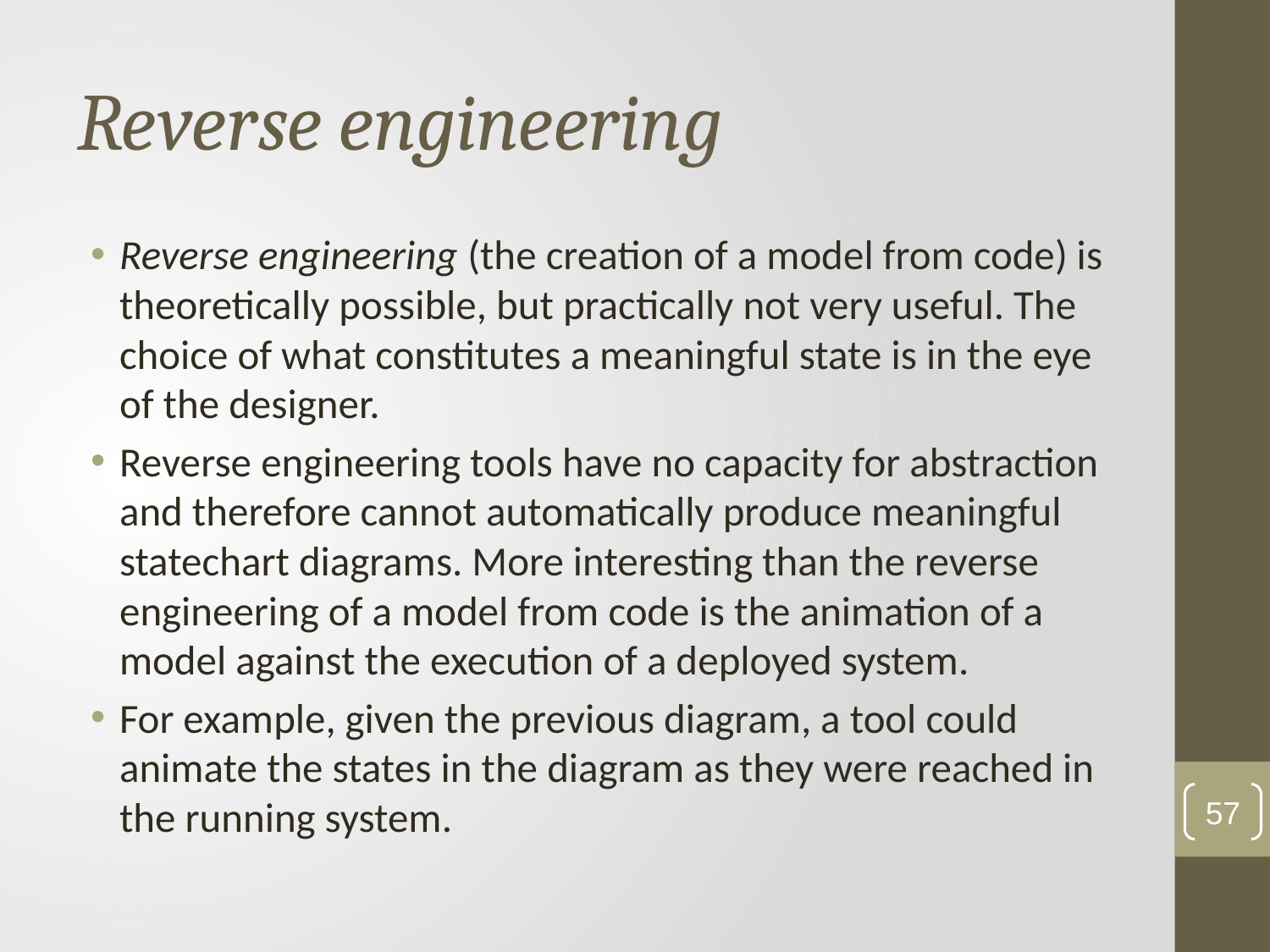

# Reverse engineering
Reverse engineering (the creation of a model from code) is theoretically possible, but practically not very useful. The choice of what constitutes a meaningful state is in the eye of the designer.
Reverse engineering tools have no capacity for abstraction and therefore cannot automatically produce meaningful statechart diagrams. More interesting than the reverse engineering of a model from code is the animation of a model against the execution of a deployed system.
For example, given the previous diagram, a tool could animate the states in the diagram as they were reached in the running system.
57